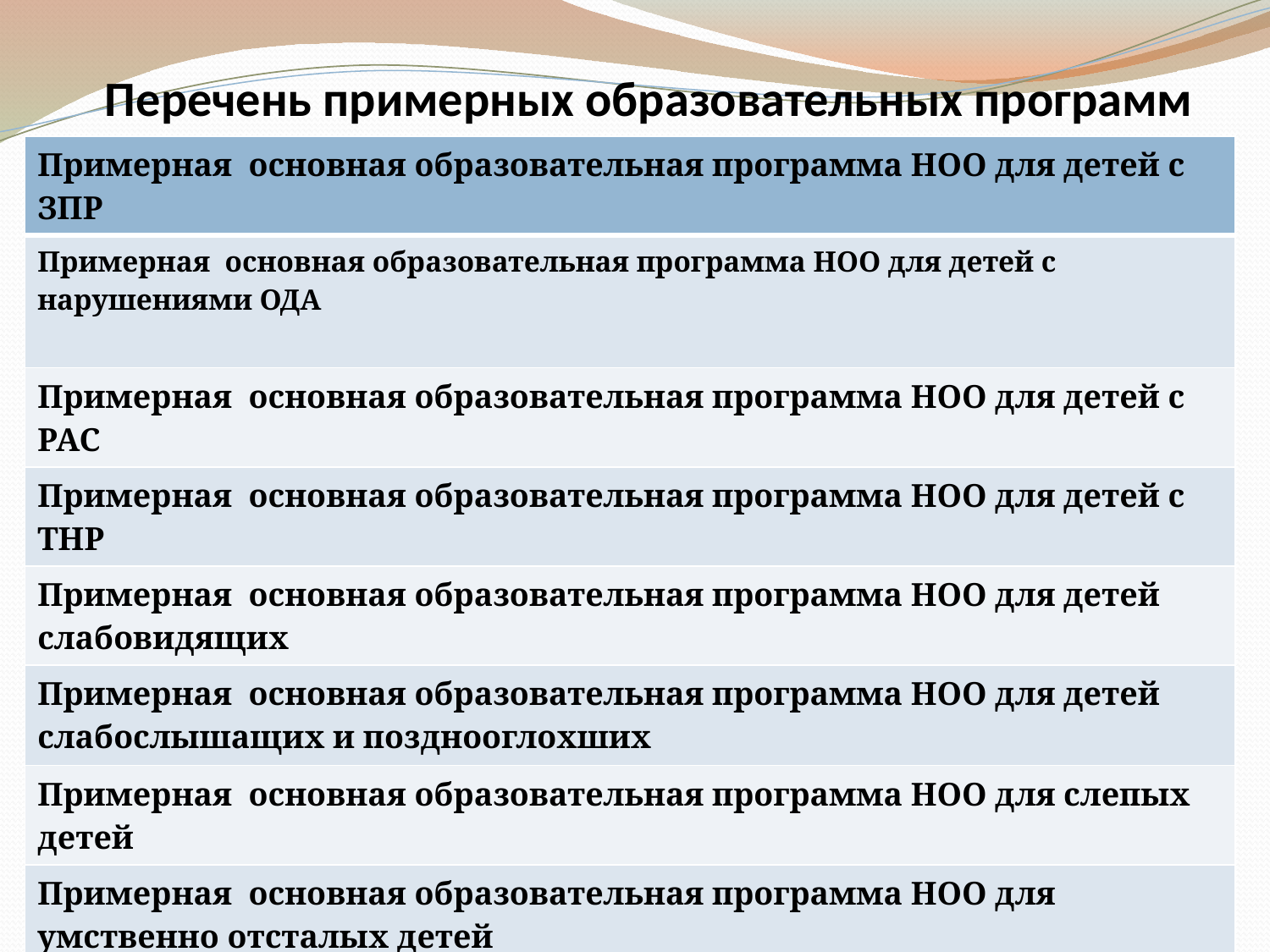

# Перечень примерных образовательных программ
| Примерная основная образовательная программа НОО для детей с ЗПР |
| --- |
| Примерная основная образовательная программа НОО для детей с нарушениями ОДА |
| Примерная основная образовательная программа НОО для детей с РАС |
| Примерная основная образовательная программа НОО для детей с ТНР |
| Примерная основная образовательная программа НОО для детей слабовидящих |
| Примерная основная образовательная программа НОО для детей слабослышащих и позднооглохших |
| Примерная основная образовательная программа НОО для слепых детей |
| Примерная основная образовательная программа НОО для умственно отсталых детей |
| Примерная адаптированная основная образовательная программа для дошкольников ТНР |